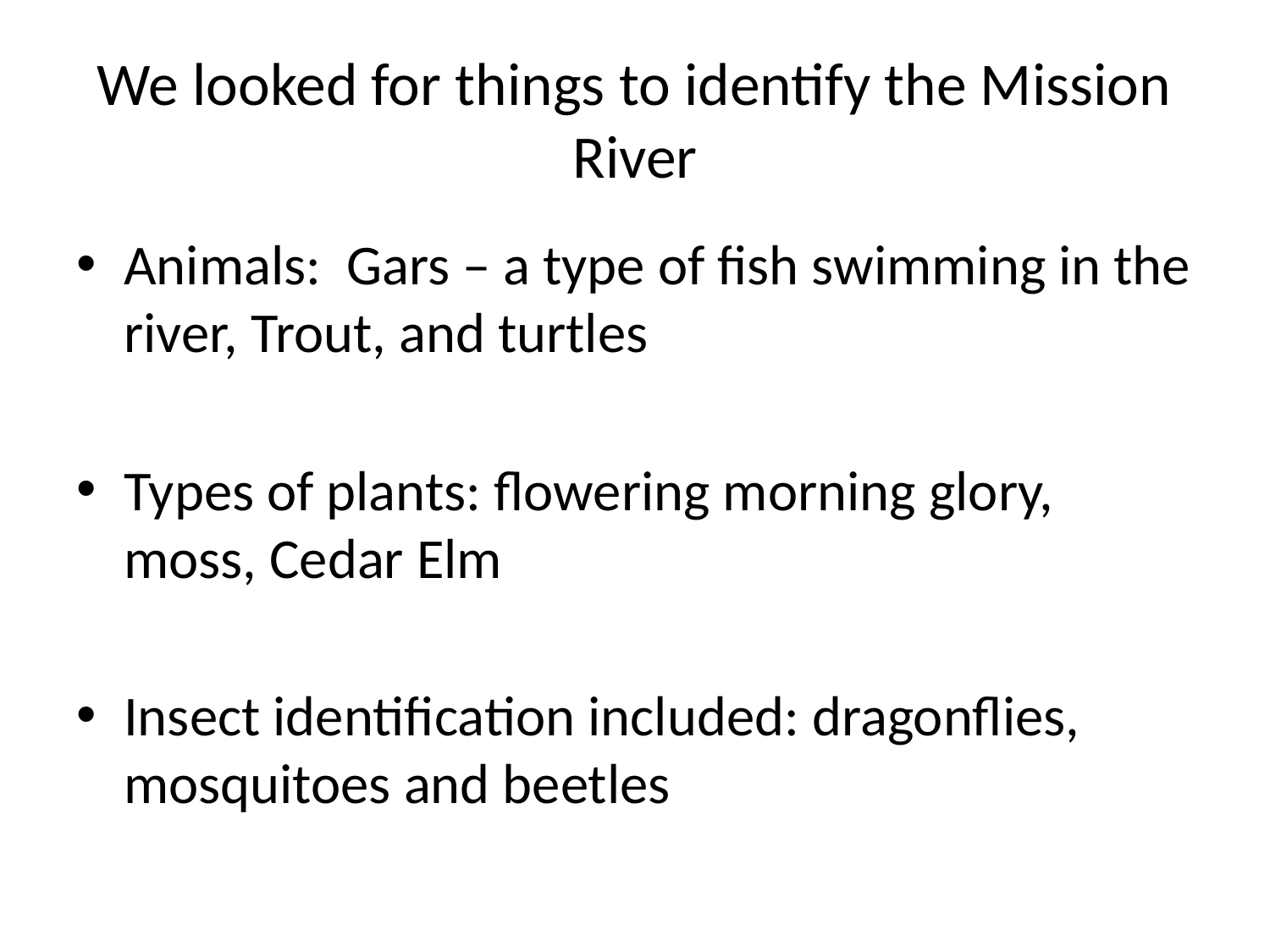

# We looked for things to identify the Mission River
Animals:  Gars – a type of fish swimming in the river, Trout, and turtles

Types of plants: flowering morning glory, moss, Cedar Elm

Insect identification included: dragonflies, mosquitoes and beetles